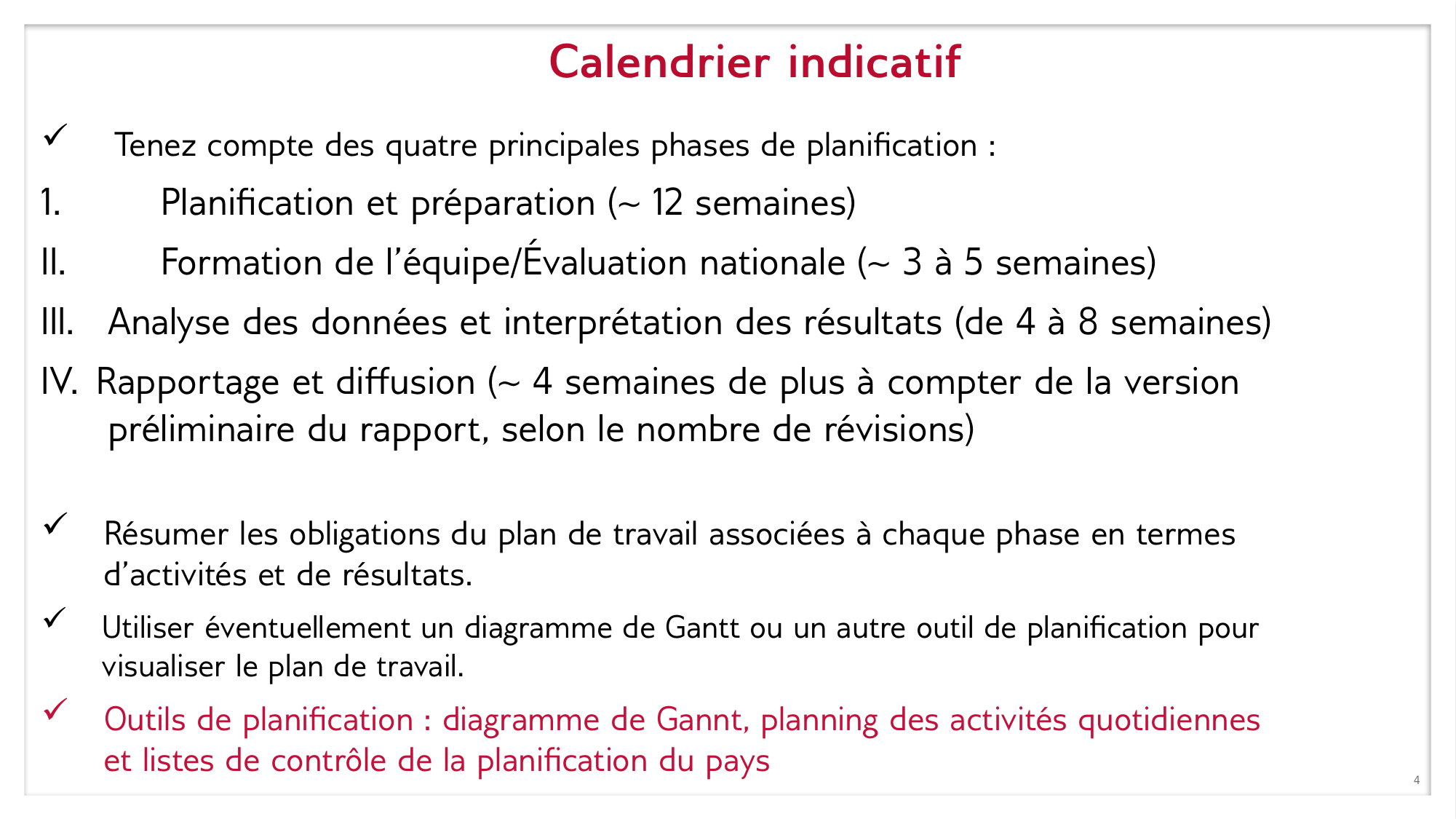

# Calendrier indicatif
    Tenez compte des quatre principales phases de planification :
1. 	Planification et préparation (~ 12 semaines)
II. 	Formation de l’équipe/Évaluation nationale (~ 3 à 5 semaines)
   Analyse des données et interprétation des résultats (de 4 à 8 semaines)
  Rapportage et diffusion (~ 4 semaines de plus à compter de la version
   préliminaire du rapport, selon le nombre de révisions)

   Résumer les obligations du plan de travail associées à chaque phase en termes
   d’activités et de résultats.
   Utiliser éventuellement un diagramme de Gantt ou un autre outil de planification pour
   visualiser le plan de travail.
   Outils de planification : diagramme de Gannt, planning des activités quotidiennes
   et listes de contrôle de la planification du pays

4